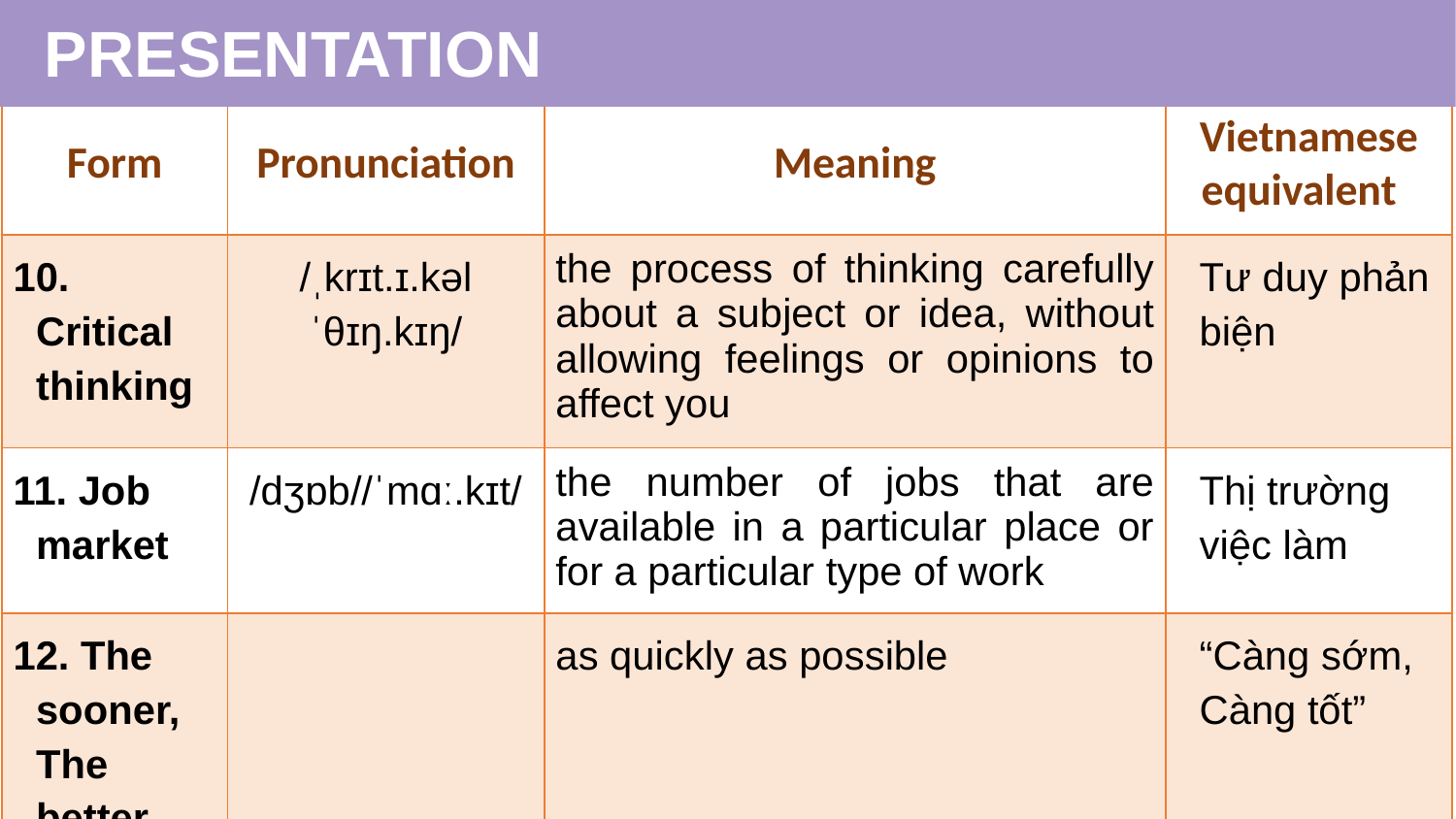

PRESENTATION
| Form | Pronunciation | Meaning | Vietnamese equivalent |
| --- | --- | --- | --- |
| 10. Critical thinking | /ˌkrɪt.ɪ.kəl ˈθɪŋ.kɪŋ/ | the process of thinking carefully about a subject or idea, without allowing feelings or opinions to affect you | Tư duy phản biện |
| 11. Job market | /dʒɒb//ˈmɑː.kɪt/ | the number of jobs that are available in a particular place or for a particular type of work | Thị trường việc làm |
| 12. The sooner, The better |  | as quickly as possible | “Càng sớm, Càng tốt” |